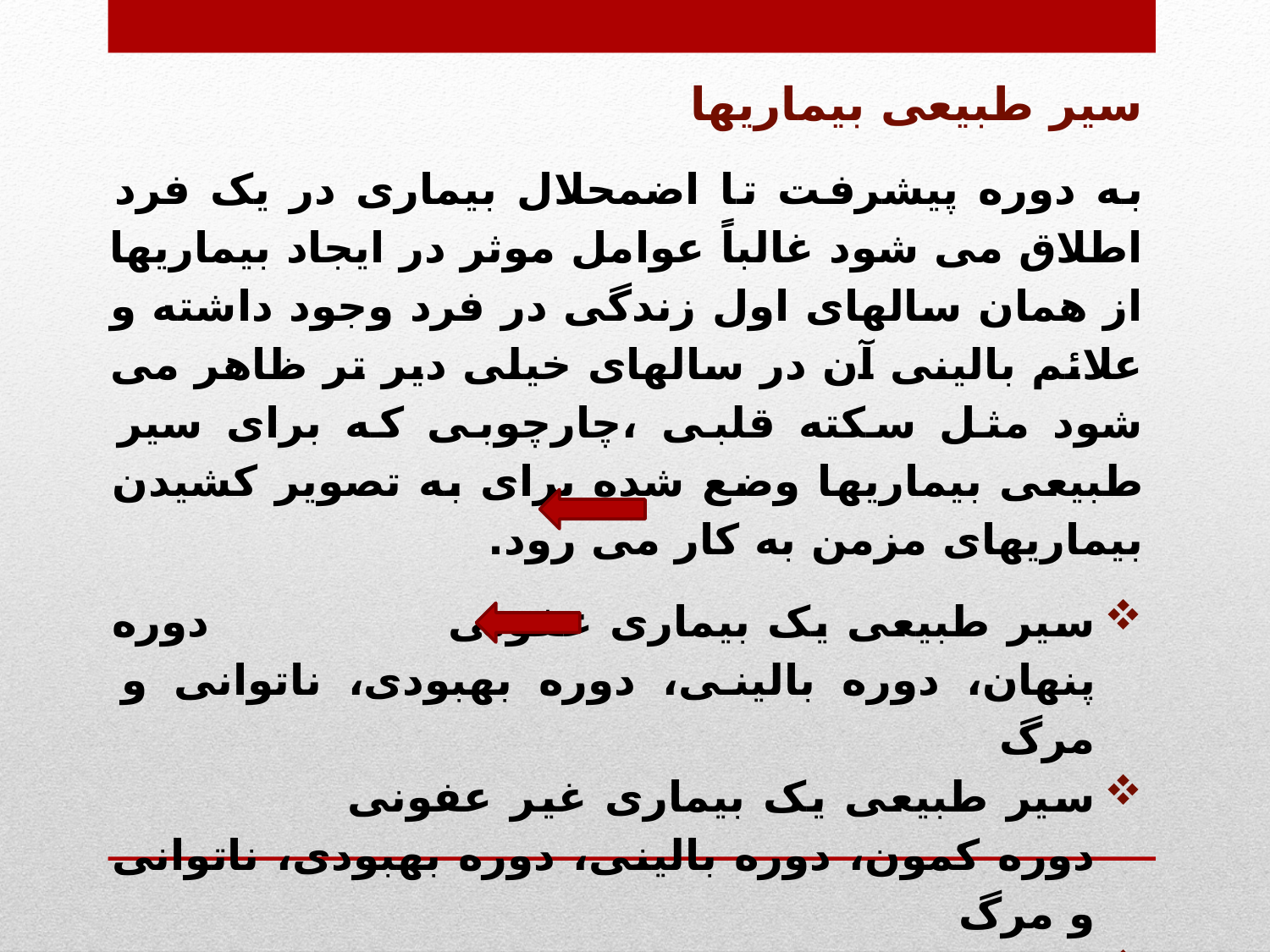

سیر طبیعی بیماریها

به دوره پیشرفت تا اضمحلال بیماری در یک فرد اطلاق می شود غالباً عوامل موثر در ایجاد بیماریها از همان سالهای اول زندگی در فرد وجود داشته و علائم بالینی آن در سالهای خیلی دیر تر ظاهر می شود مثل سکته قلبی ،چارچوبی که برای سیر طبیعی بیماریها وضع شده برای به تصویر کشیدن بیماریهای مزمن به کار می رود.

سیر طبیعی یک بیماری عفونی              دوره پنهان، دوره بالینی، دوره بهبودی، ناتوانی و مرگ
سیر طبیعی یک بیماری غیر عفونی              دوره کمون، دوره بالینی، دوره بهبودی، ناتوانی و مرگ
مرحله بالینی بیماری از شروع نخستین علائم بیماری آغاز و با ختم به یکی از پدیده های بهبود ، ناتوانی یا مرگ پایان می یابد.